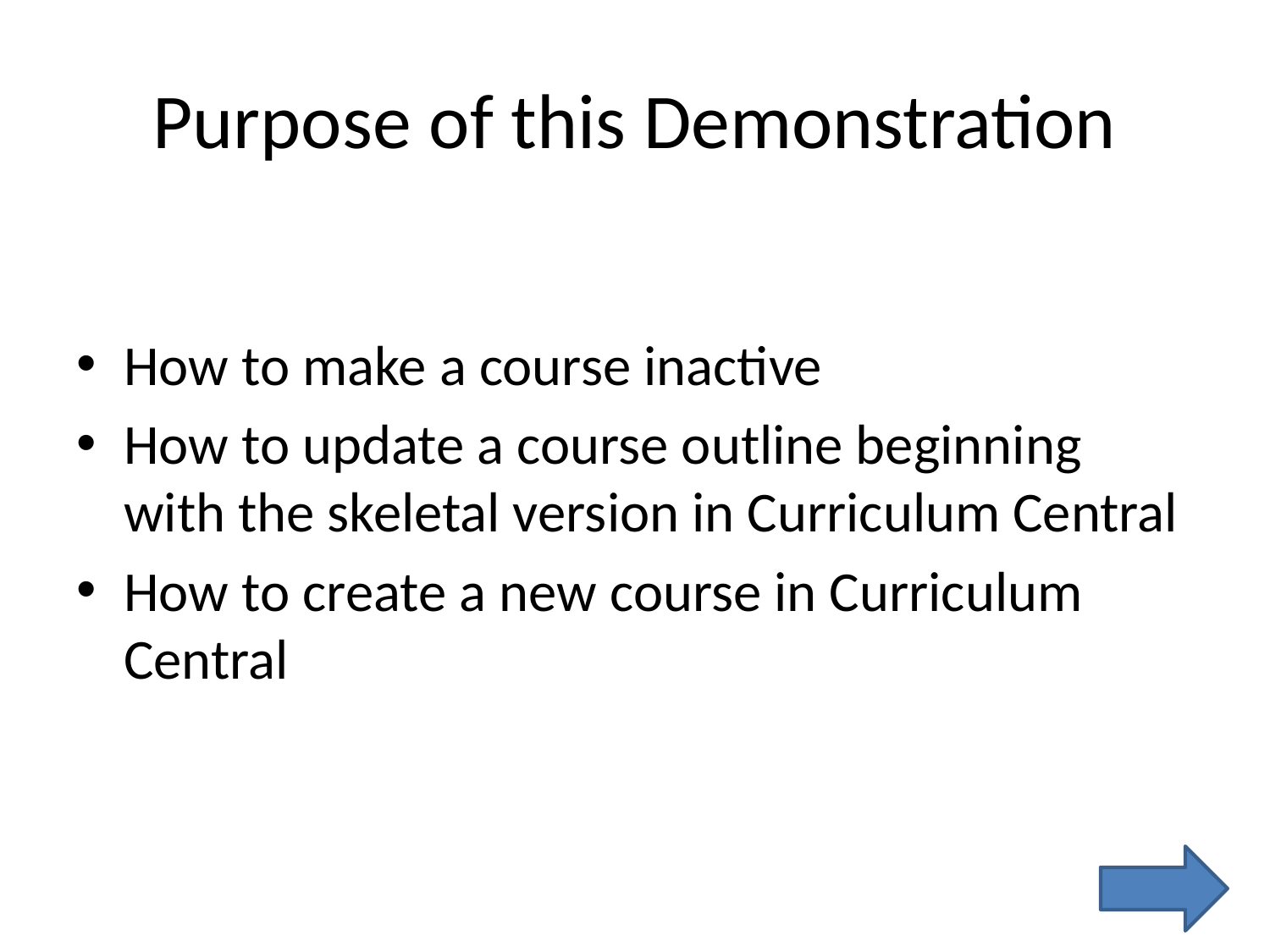

# Purpose of this Demonstration

How to make a course inactive
How to update a course outline beginning with the skeletal version in Curriculum Central
How to create a new course in Curriculum Central